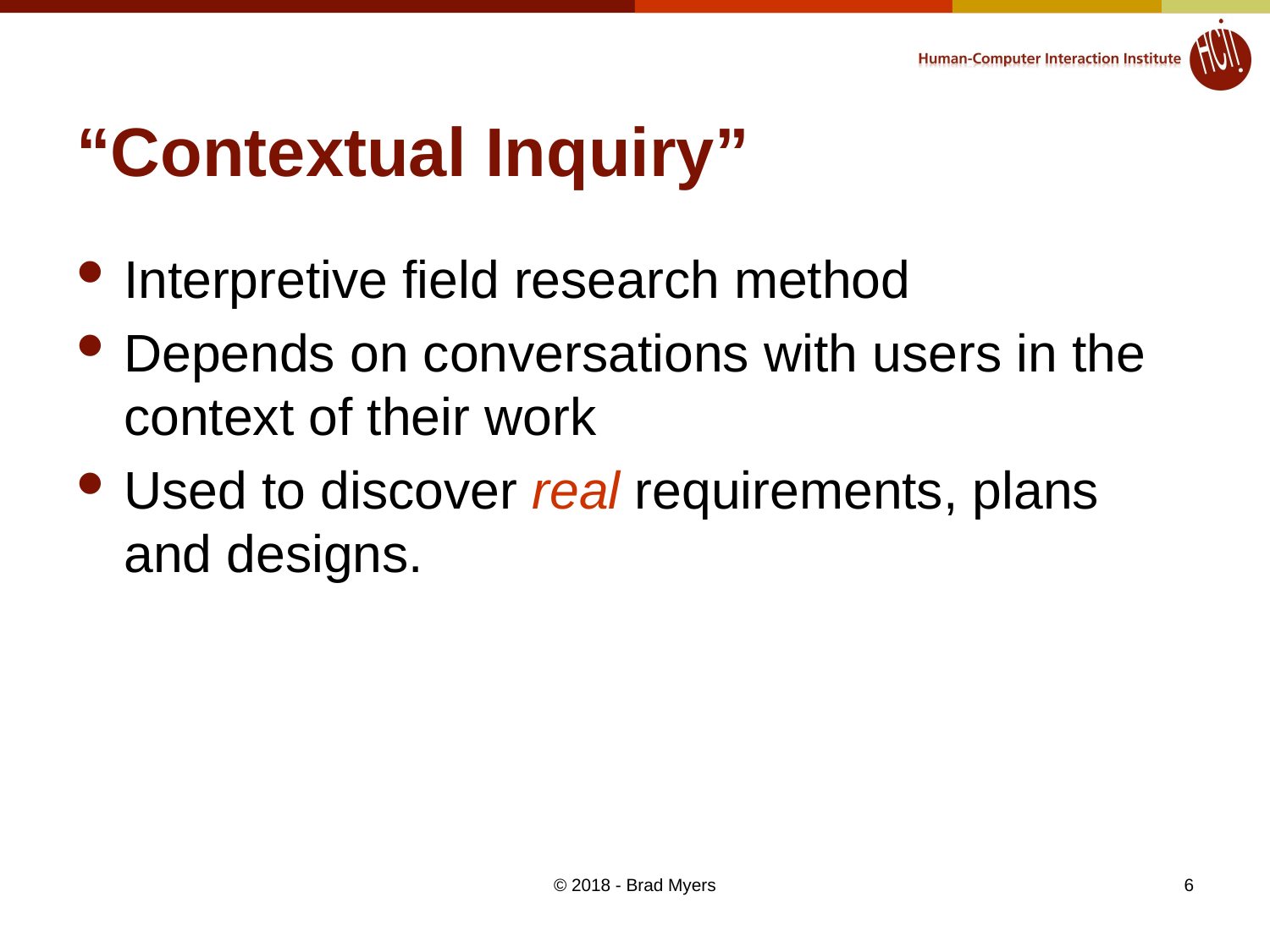

# “Contextual Inquiry”
Interpretive field research method
Depends on conversations with users in the context of their work
Used to discover real requirements, plans and designs.
© 2018 - Brad Myers
6